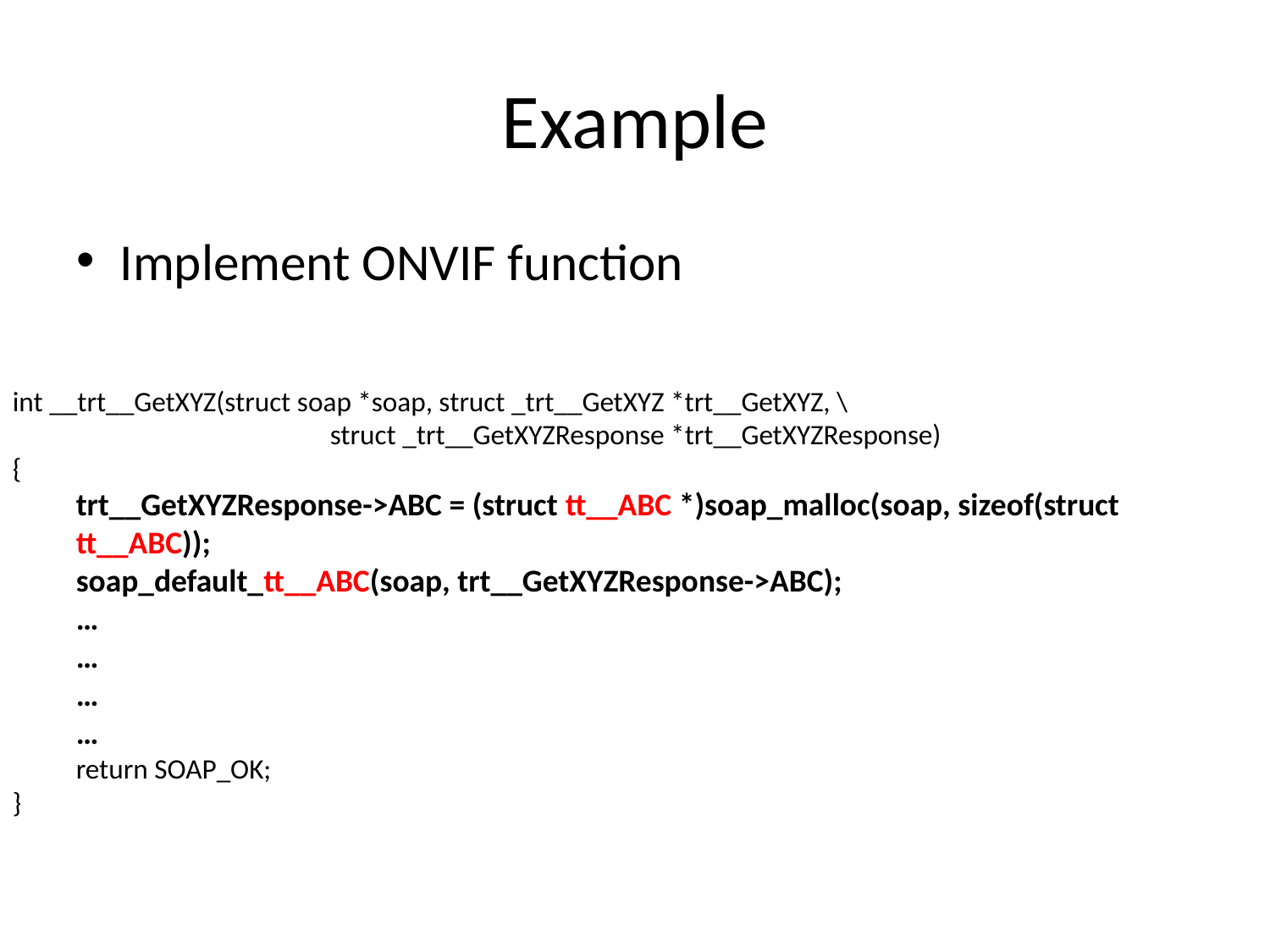

# Example
Implement ONVIF function
int __trt__GetXYZ(struct soap *soap, struct _trt__GetXYZ *trt__GetXYZ, \
                                                  struct _trt__GetXYZResponse *trt__GetXYZResponse)
{
trt__GetXYZResponse->ABC = (struct tt__ABC *)soap_malloc(soap, sizeof(struct tt__ABC));
soap_default_tt__ABC(soap, trt__GetXYZResponse->ABC);
…
…
…
…
return SOAP_OK;
}